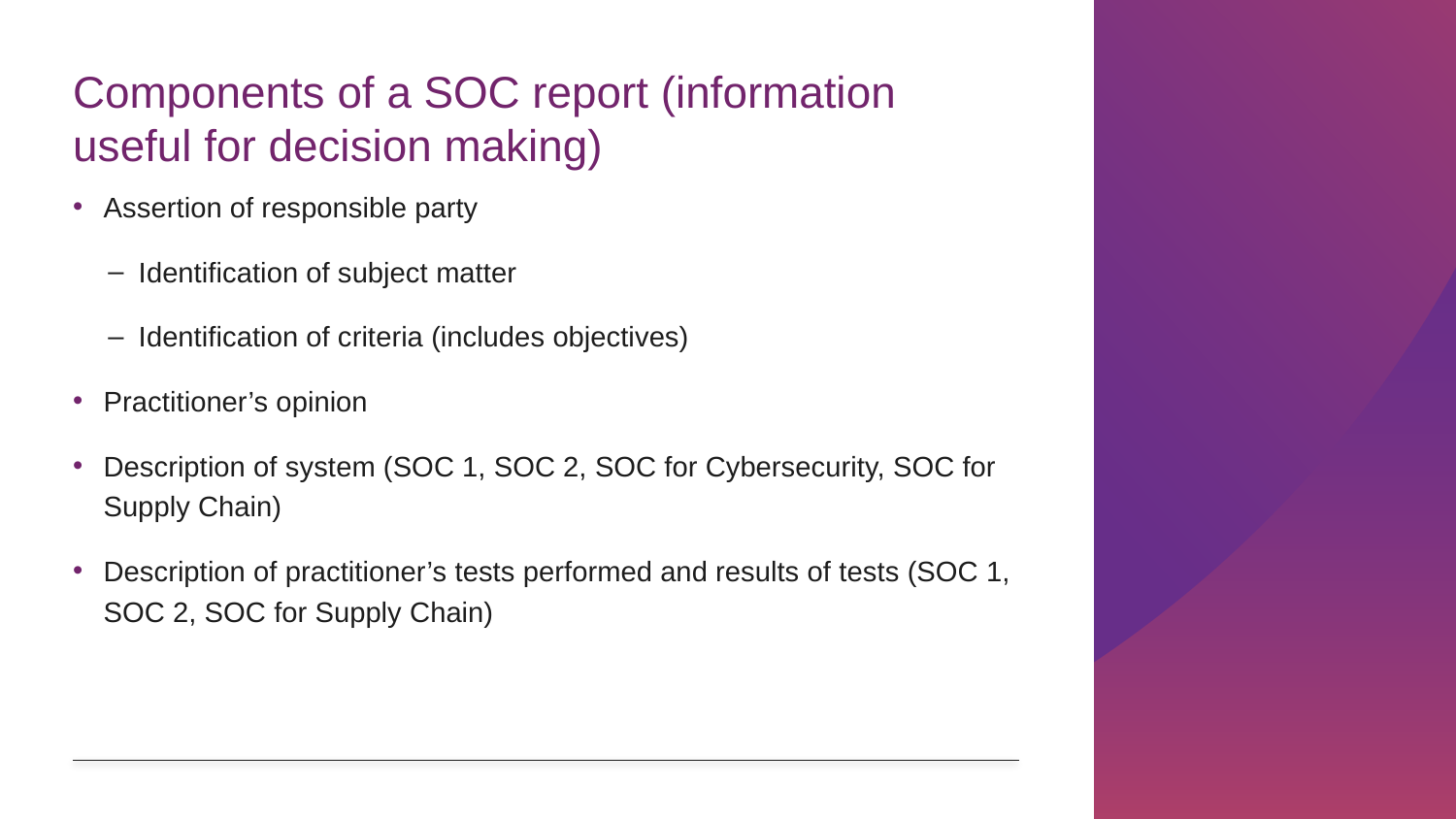

# Components of a SOC report (information useful for decision making)

Assertion of responsible party
Identification of subject matter
Identification of criteria (includes objectives)
Practitioner’s opinion
Description of system (SOC 1, SOC 2, SOC for Cybersecurity, SOC for Supply Chain)
Description of practitioner’s tests performed and results of tests (SOC 1, SOC 2, SOC for Supply Chain)